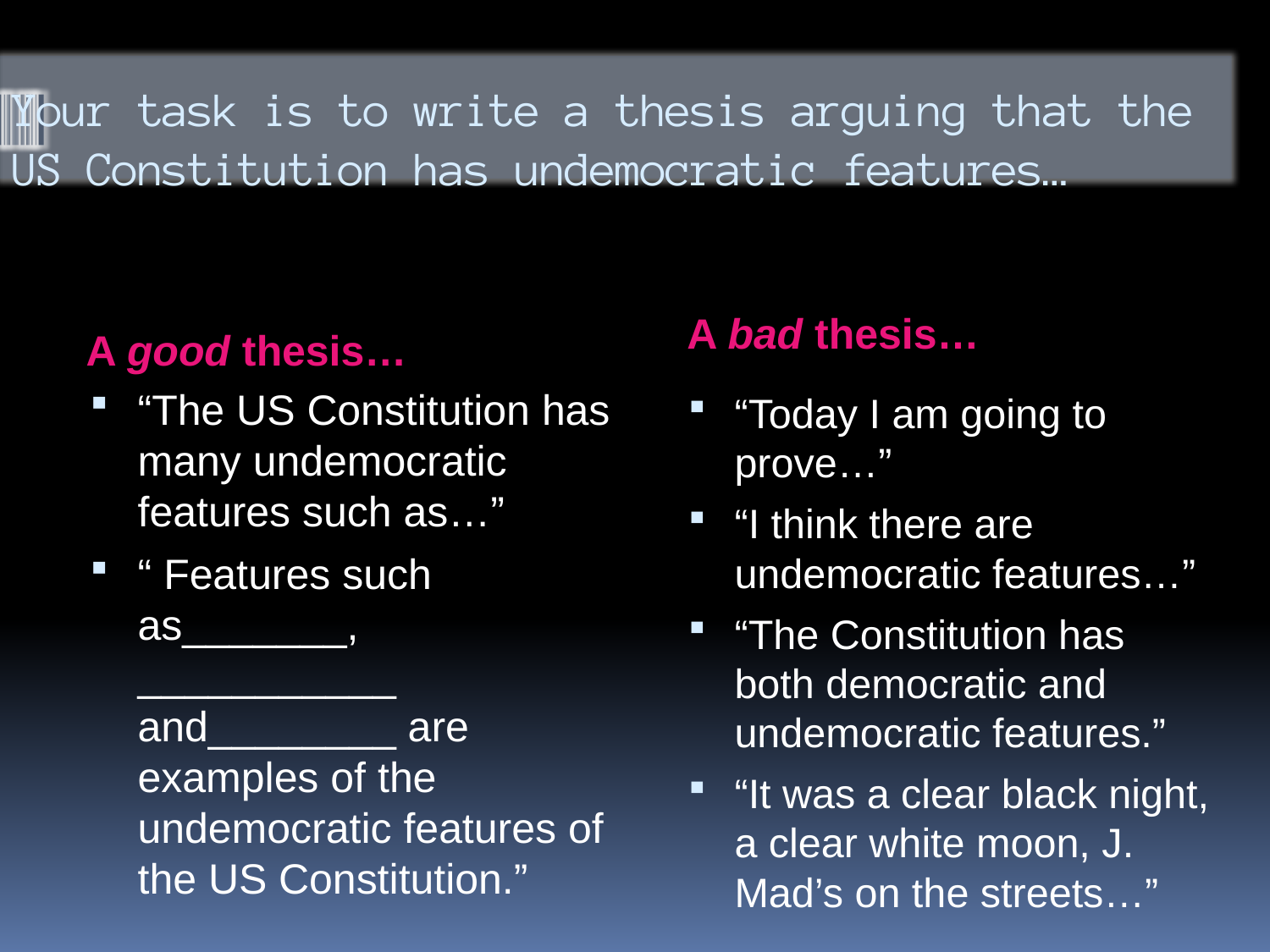

# Your task is to write a thesis arguing that the US Constitution has undemocratic features…
A bad thesis…
A good thesis…

“The US Constitution has many undemocratic features such as…”
“ Features such as_______, ___________ and________ are examples of the undemocratic features of the US Constitution.”
“Today I am going to prove…”
“I think there are undemocratic features…”
“The Constitution has both democratic and undemocratic features.”
“It was a clear black night, a clear white moon, J. Mad’s on the streets…”